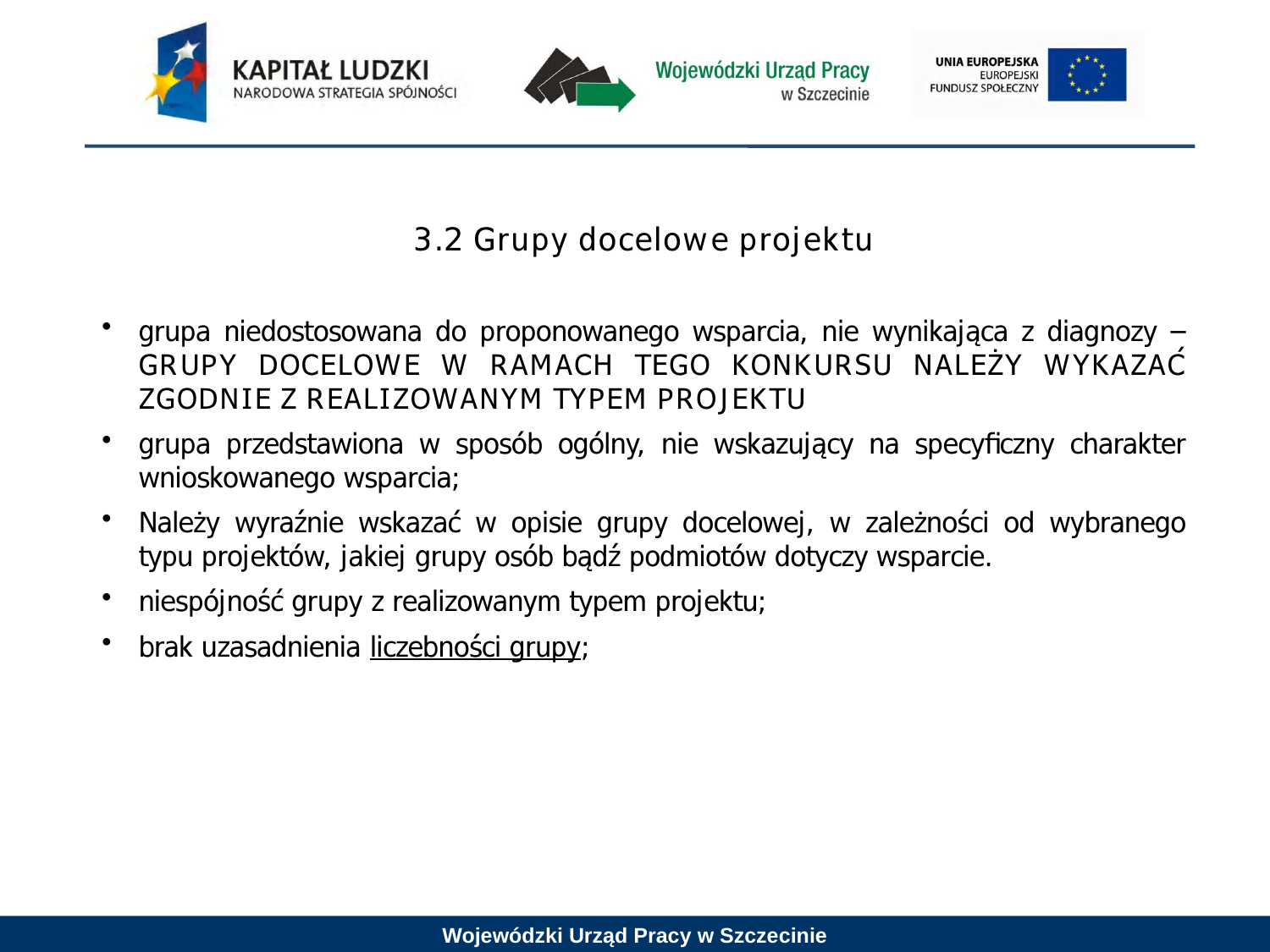

3.2 Grupy docelowe projektu

grupa niedostosowana do proponowanego wsparcia, nie wynikająca z diagnozy – GRUPY DOCELOWE W RAMACH TEGO KONKURSU NALEŻY WYKAZAĆ ZGODNIE Z REALIZOWANYM TYPEM PROJEKTU
grupa przedstawiona w sposób ogólny, nie wskazujący na specyficzny charakter wnioskowanego wsparcia;
Należy wyraźnie wskazać w opisie grupy docelowej, w zależności od wybranego typu projektów, jakiej grupy osób bądź podmiotów dotyczy wsparcie.
niespójność grupy z realizowanym typem projektu;
brak uzasadnienia liczebności grupy;